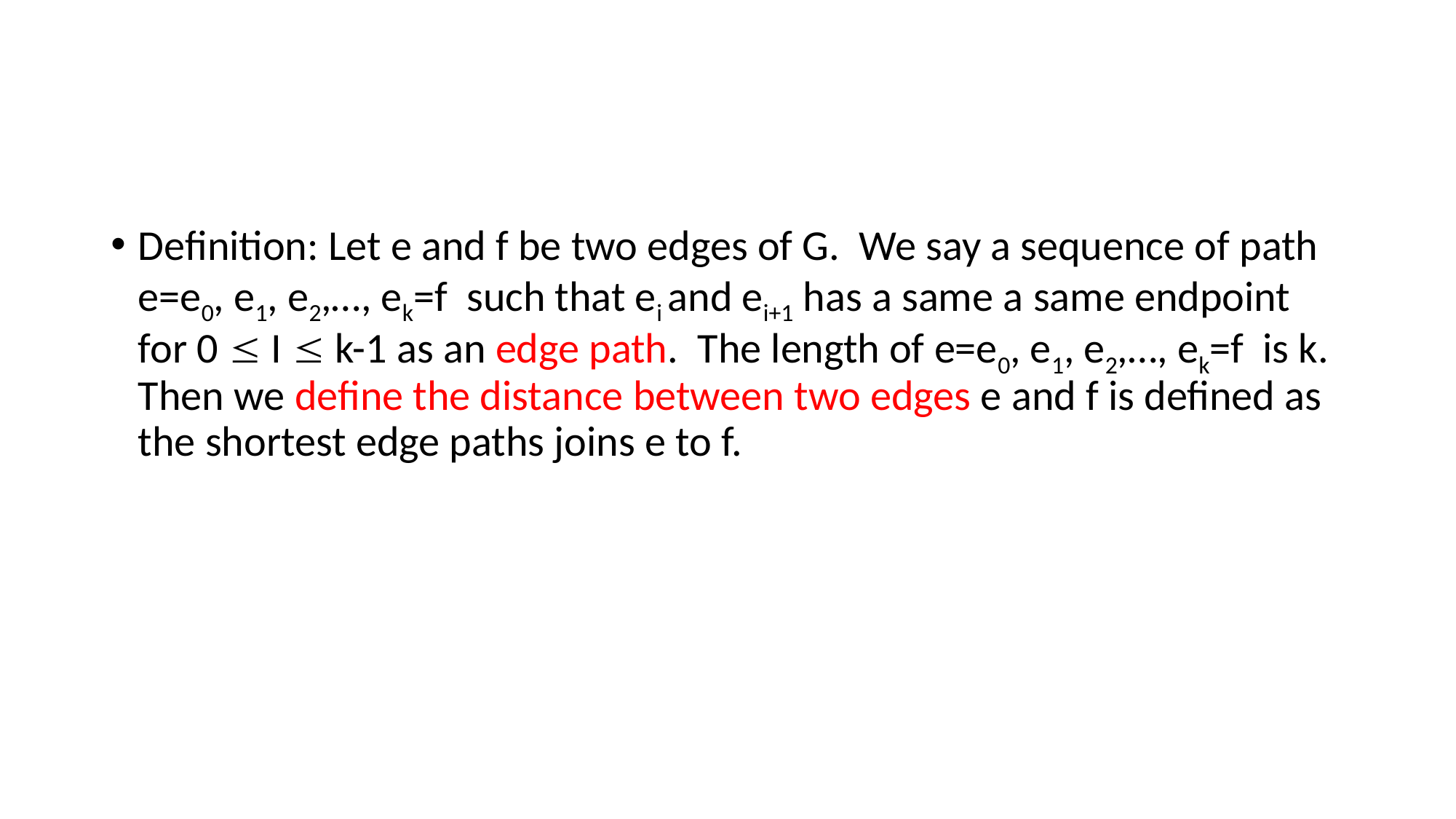

#
Definition: Let e and f be two edges of G.  We say a sequence of path e=e0, e1, e2,…, ek=f  such that ei and ei+1 has a same a same endpoint for 0 ≤ I ≤ k-1 as an edge path.  The length of e=e0, e1, e2,…, ek=f  is k.  Then we define the distance between two edges e and f is defined as the shortest edge paths joins e to f.